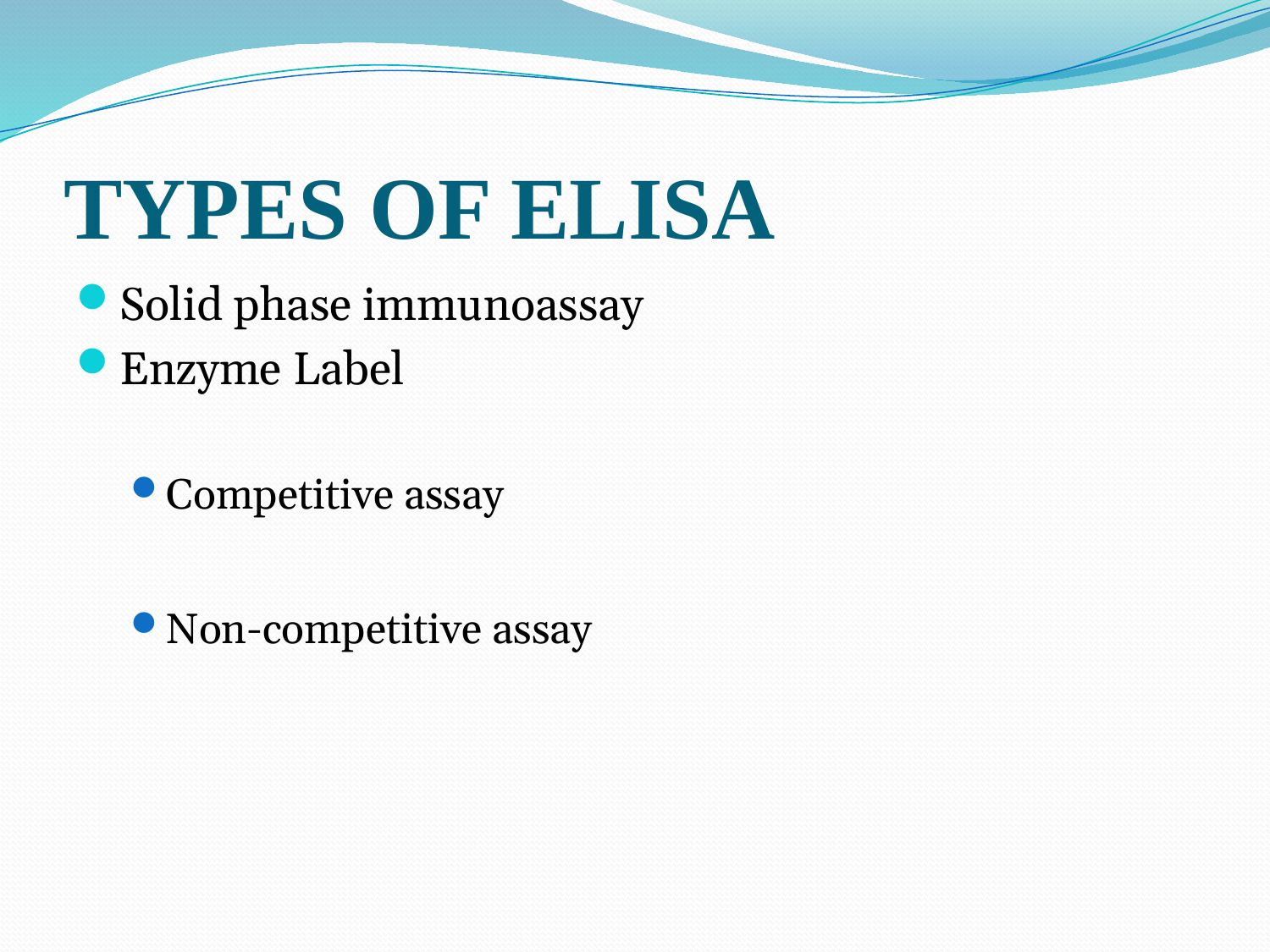

# TYPES OF ELISA
Solid phase immunoassay
Enzyme Label

Competitive assay

Non-competitive assay